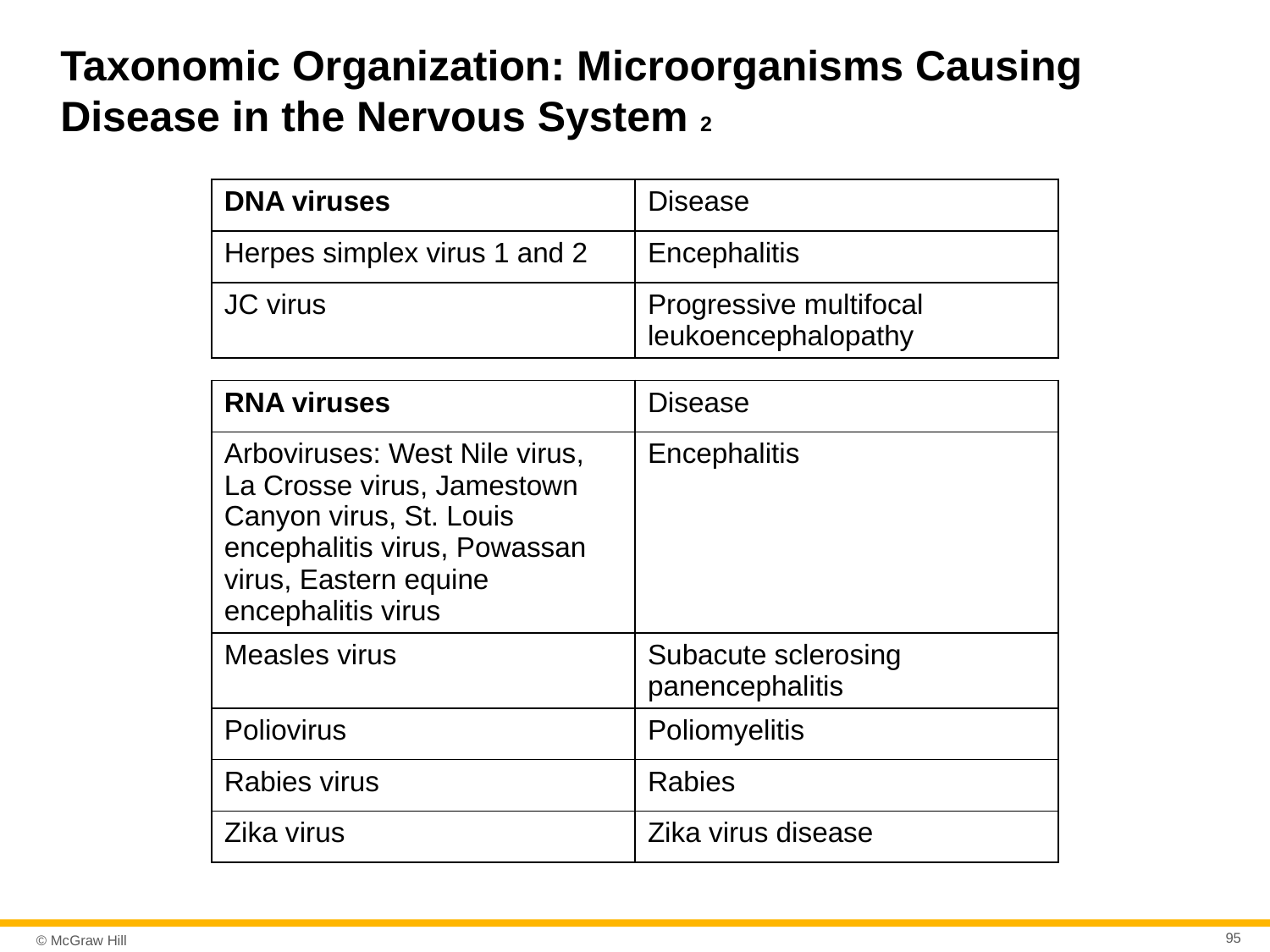

# Taxonomic Organization: Microorganisms Causing Disease in the Nervous System 2
| DNA viruses | Disease |
| --- | --- |
| Herpes simplex virus 1 and 2 | Encephalitis |
| JC virus | Progressive multifocal leukoencephalopathy |
| RNA viruses | Disease |
| --- | --- |
| Arboviruses: West Nile virus, La Crosse virus, Jamestown Canyon virus, St. Louis encephalitis virus, Powassan virus, Eastern equine encephalitis virus | Encephalitis |
| Measles virus | Subacute sclerosing panencephalitis |
| Poliovirus | Poliomyelitis |
| Rabies virus | Rabies |
| Zika virus | Zika virus disease |